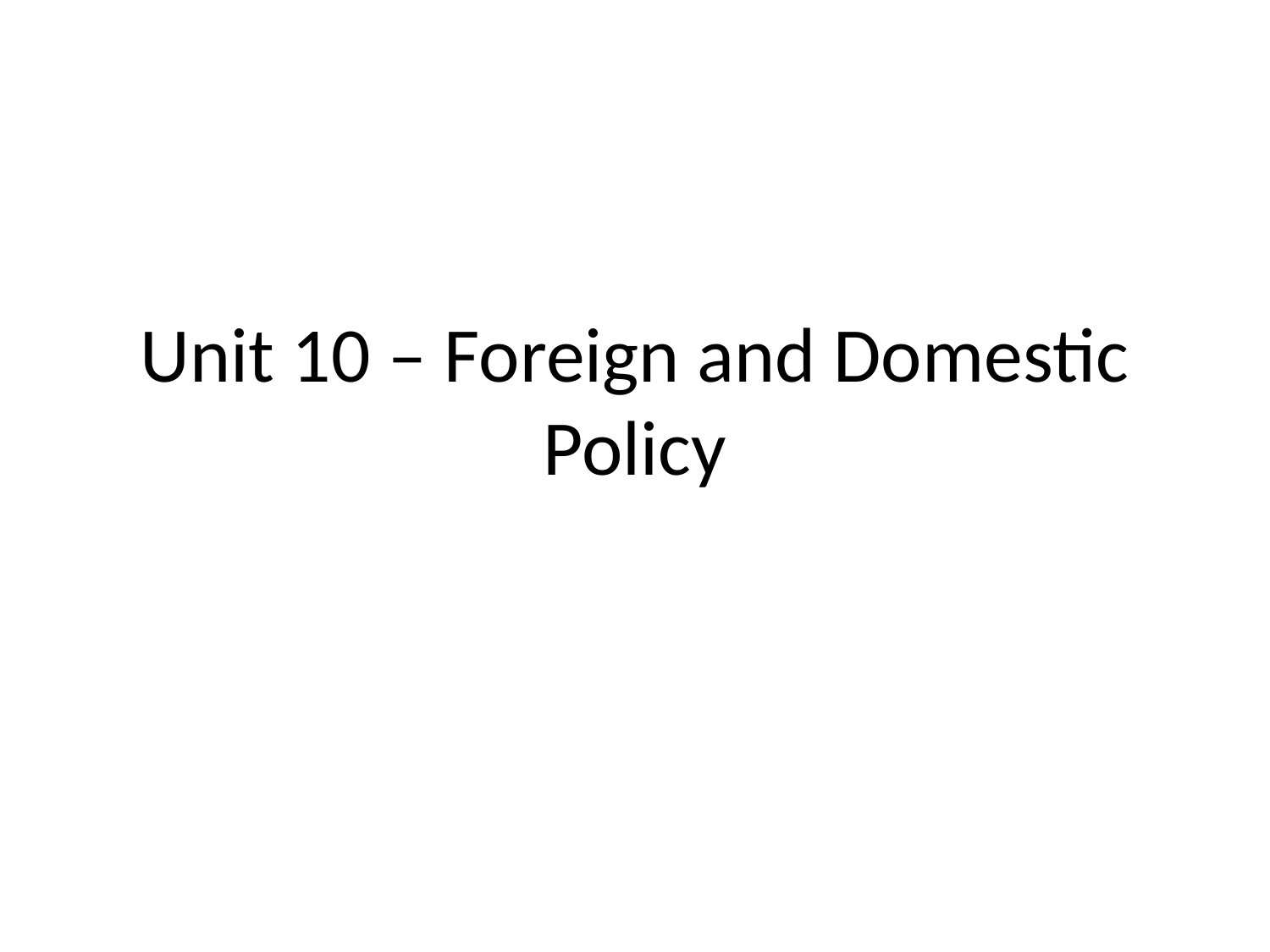

# Unit 10 – Foreign and Domestic Policy